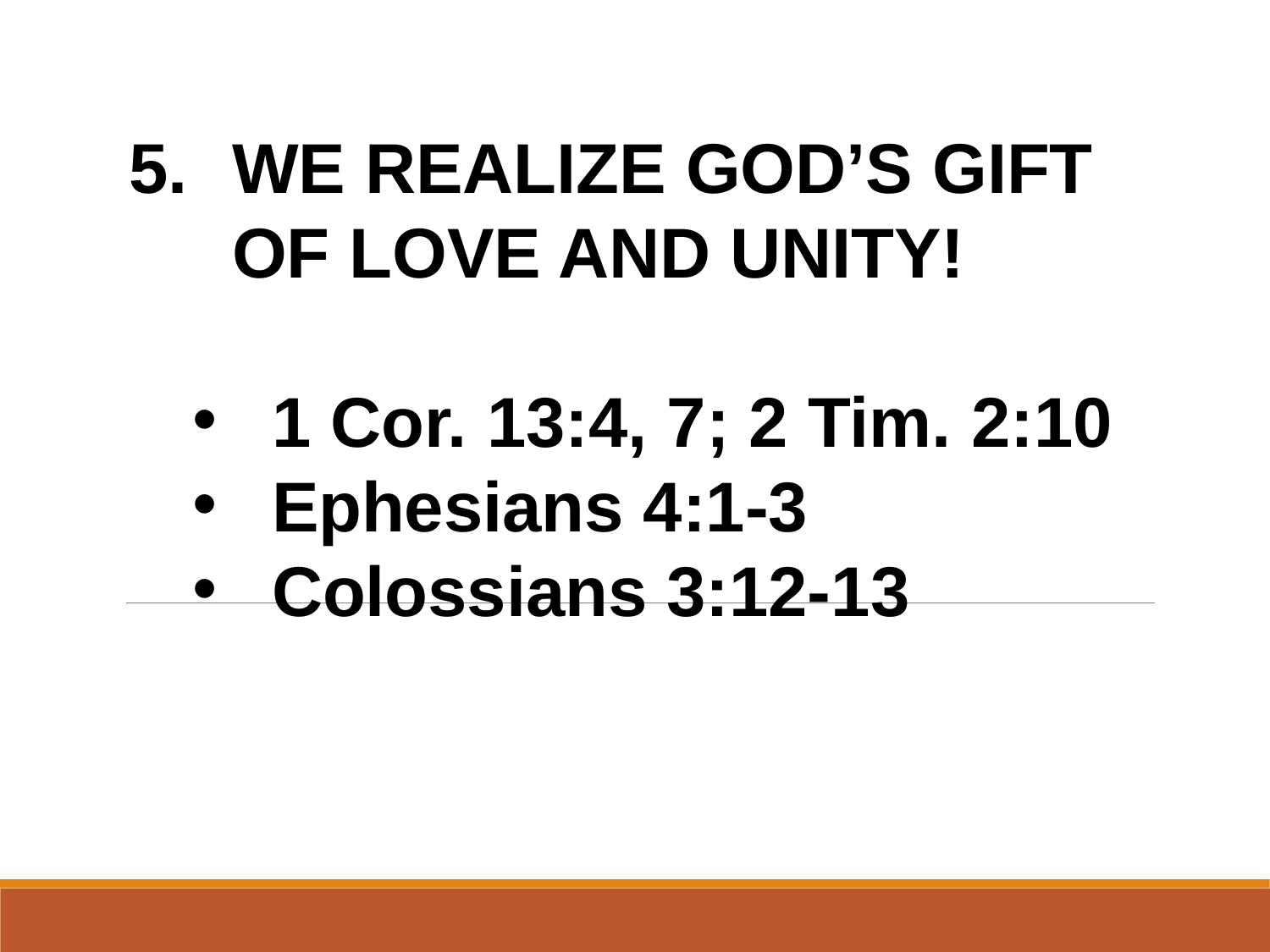

WE REALIZE GOD’S GIFT OF LOVE AND UNITY!

1 Cor. 13:4, 7; 2 Tim. 2:10
Ephesians 4:1-3
Colossians 3:12-13